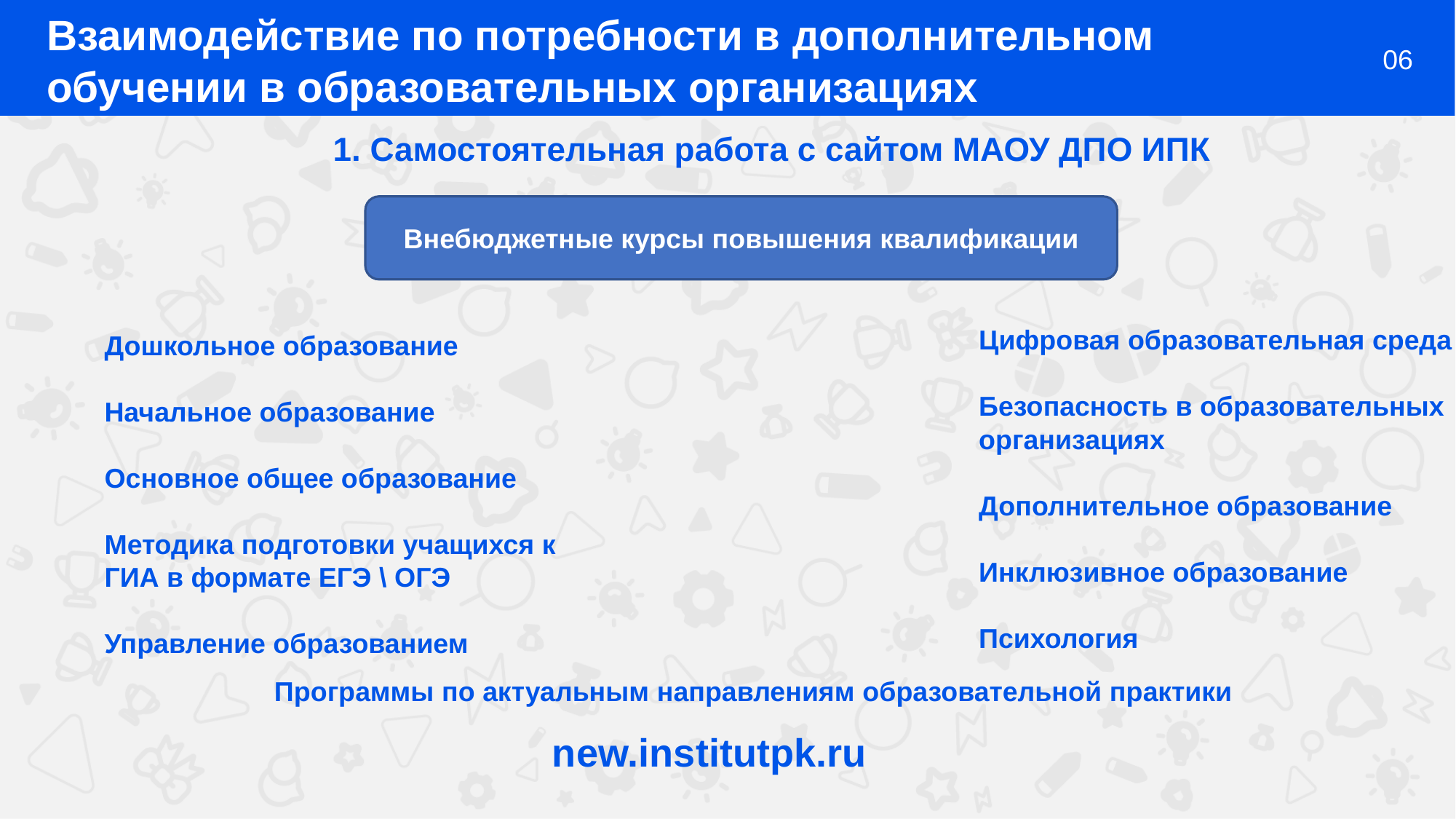

Взаимодействие по потребности в дополнительном обучении в образовательных организациях
06
1. Самостоятельная работа с сайтом МАОУ ДПО ИПК

Внебюджетные курсы повышения квалификации

Цифровая образовательная среда

Безопасность в образовательных
организациях

Дополнительное образование

Инклюзивное образование

Психология
Дошкольное образование

Начальное образование

Основное общее образование

Методика подготовки учащихся к ГИА в формате ЕГЭ \ ОГЭ

Управление образованием
Программы по актуальным направлениям образовательной практики
new.institutpk.ru